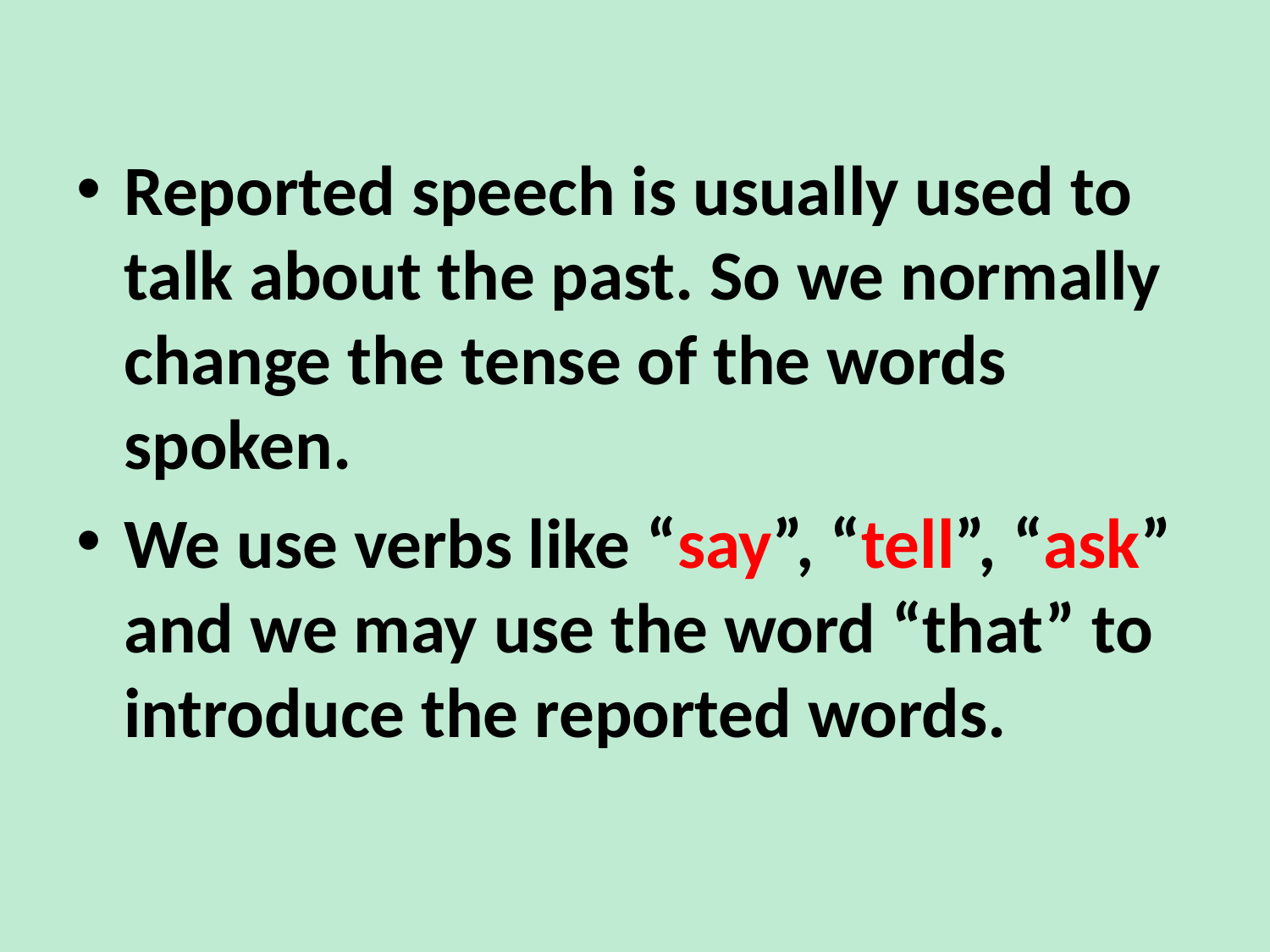

#
Reported speech is usually used to talk about the past. So we normally change the tense of the words spoken.
We use verbs like “say”, “tell”, “ask” and we may use the word “that” to introduce the reported words.